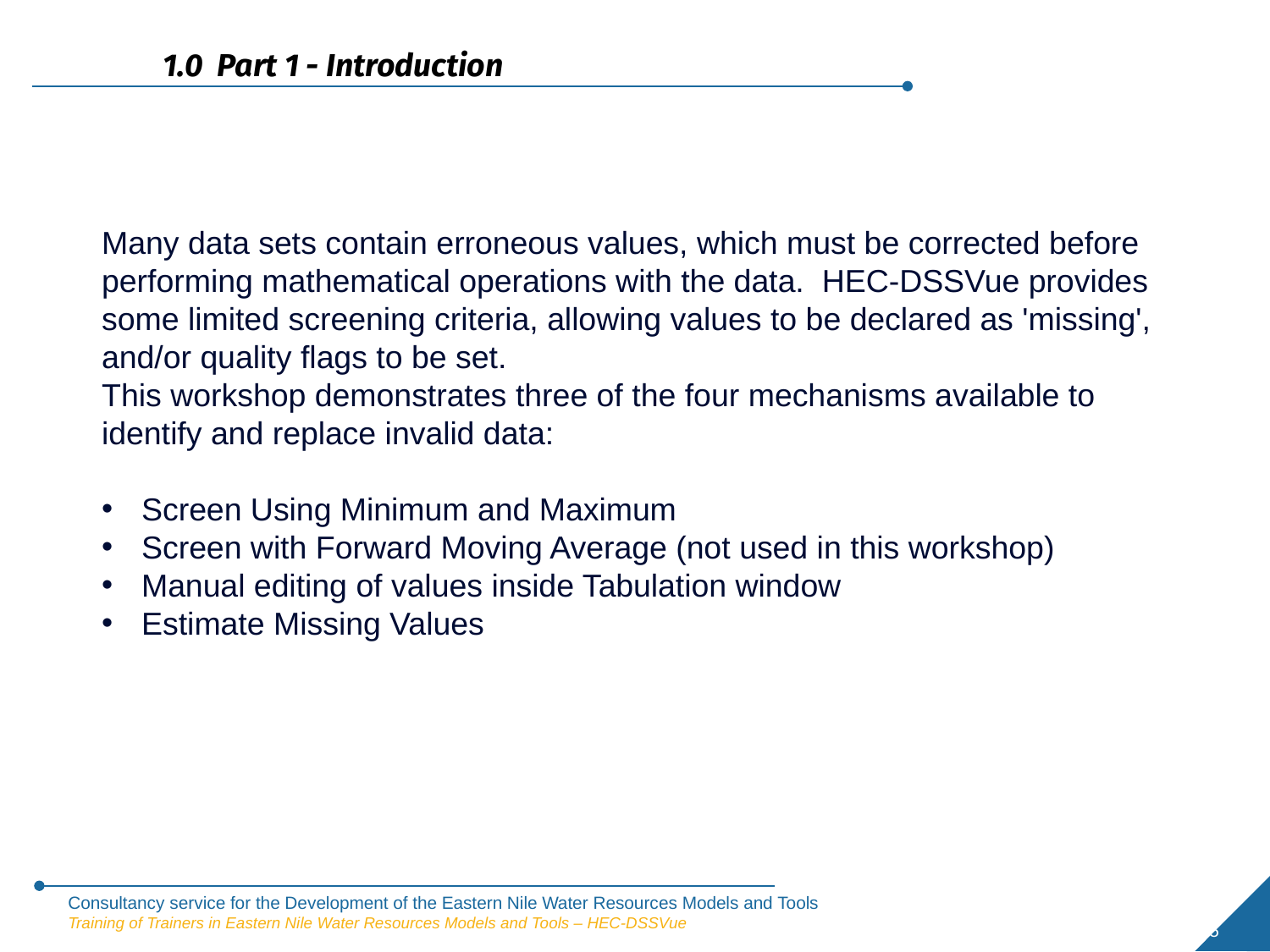

1.0  Part 1 - Introduction
Many data sets contain erroneous values, which must be corrected before performing mathematical operations with the data.  HEC-DSSVue provides some limited screening criteria, allowing values to be declared as 'missing', and/or quality flags to be set.
This workshop demonstrates three of the four mechanisms available to identify and replace invalid data:

Screen Using Minimum and Maximum
Screen with Forward Moving Average (not used in this workshop)
Manual editing of values inside Tabulation window
Estimate Missing Values